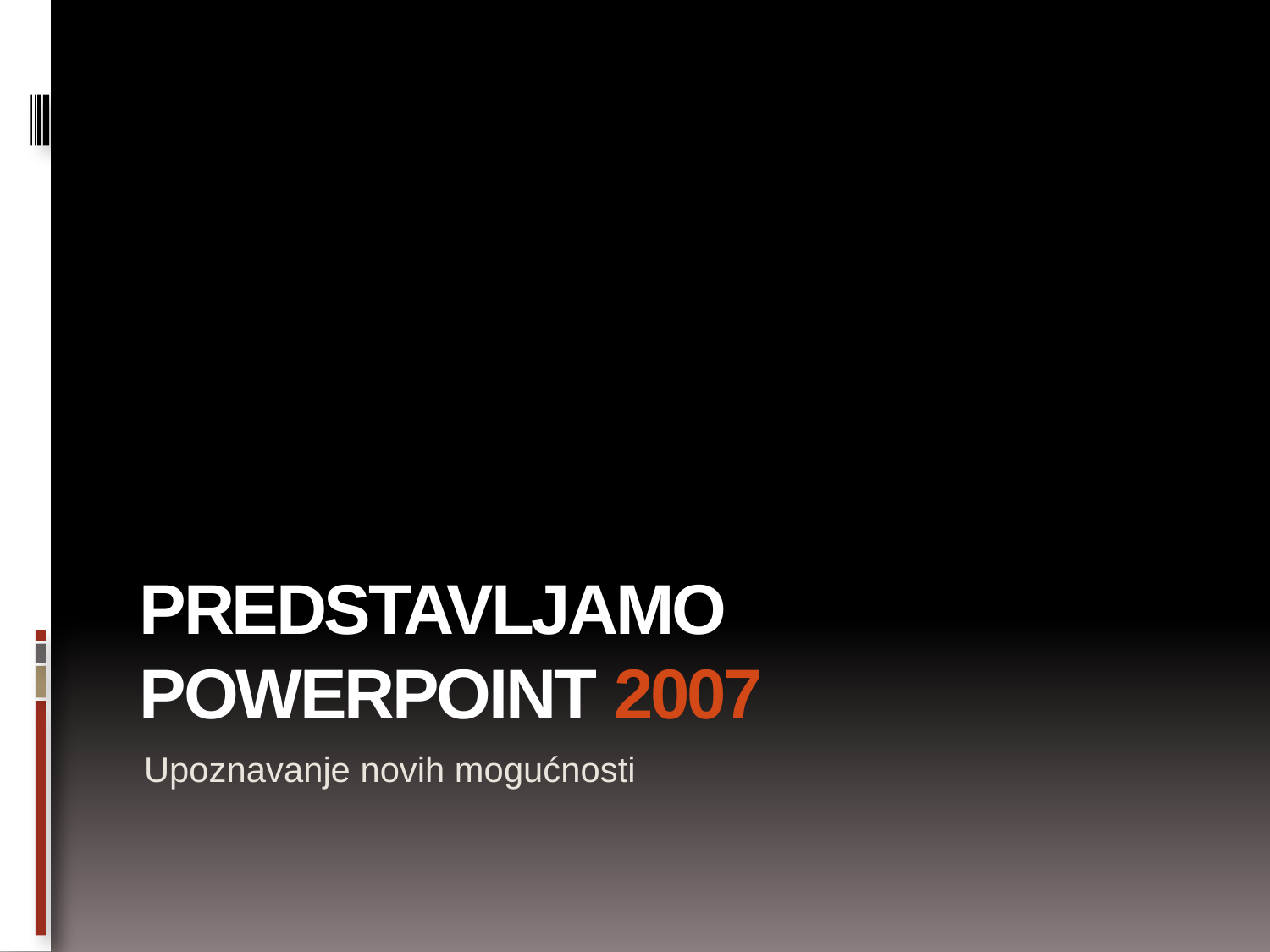

# Predstavljamo PowerPoint 2007
Upoznavanje novih mogućnosti